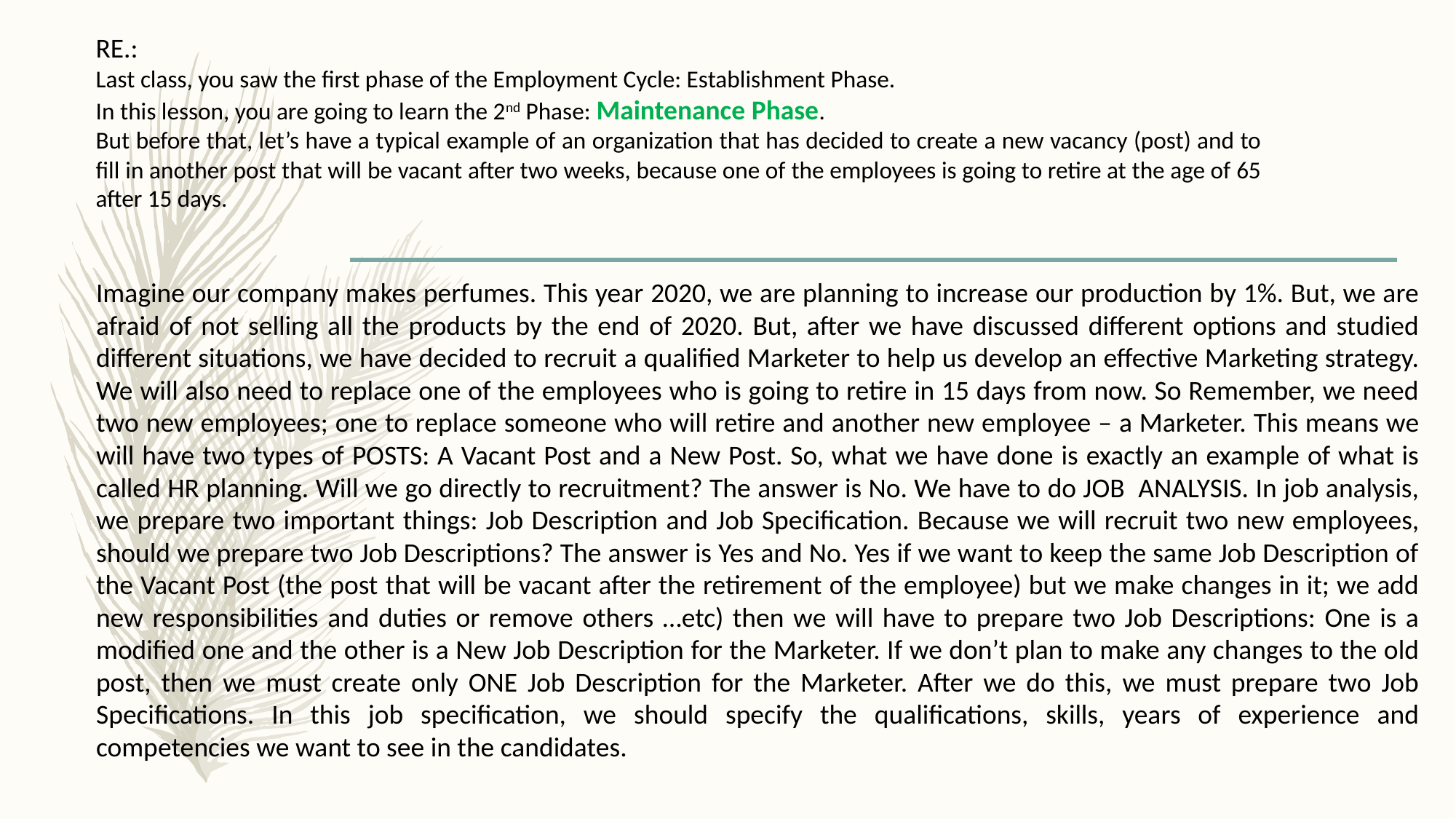

RE.:
Last class, you saw the first phase of the Employment Cycle: Establishment Phase.
In this lesson, you are going to learn the 2nd Phase: Maintenance Phase.
But before that, let’s have a typical example of an organization that has decided to create a new vacancy (post) and to fill in another post that will be vacant after two weeks, because one of the employees is going to retire at the age of 65 after 15 days.

# Imagine our company makes perfumes. This year 2020, we are planning to increase our production by 1%. But, we are afraid of not selling all the products by the end of 2020. But, after we have discussed different options and studied different situations, we have decided to recruit a qualified Marketer to help us develop an effective Marketing strategy. We will also need to replace one of the employees who is going to retire in 15 days from now. So Remember, we need two new employees; one to replace someone who will retire and another new employee – a Marketer. This means we will have two types of POSTS: A Vacant Post and a New Post. So, what we have done is exactly an example of what is called HR planning. Will we go directly to recruitment? The answer is No. We have to do JOB  ANALYSIS. In job analysis, we prepare two important things: Job Description and Job Specification. Because we will recruit two new employees, should we prepare two Job Descriptions? The answer is Yes and No. Yes if we want to keep the same Job Description of the Vacant Post (the post that will be vacant after the retirement of the employee) but we make changes in it; we add new responsibilities and duties or remove others …etc) then we will have to prepare two Job Descriptions: One is a modified one and the other is a New Job Description for the Marketer. If we don’t plan to make any changes to the old post, then we must create only ONE Job Description for the Marketer. After we do this, we must prepare two Job Specifications. In this job specification, we should specify the qualifications, skills, years of experience and competencies we want to see in the candidates.